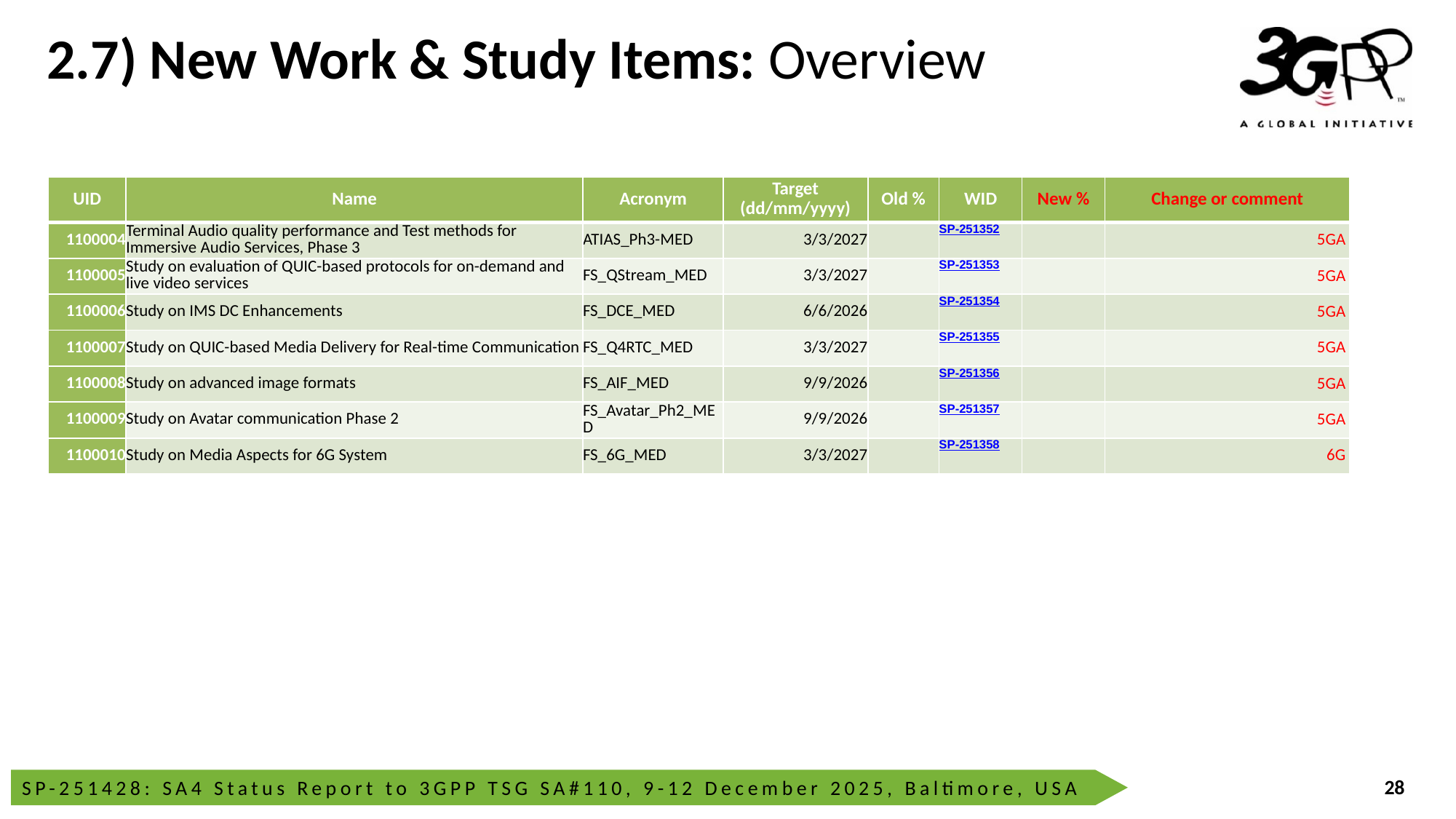

# 2.7) New Work & Study Items: Overview
| UID | Name | Acronym | Target (dd/mm/yyyy) | Old % | WID | New % | Change or comment |
| --- | --- | --- | --- | --- | --- | --- | --- |
| 1100004 | Terminal Audio quality performance and Test methods for Immersive Audio Services, Phase 3 | ATIAS\_Ph3-MED | 3/3/2027 |  | SP-251352 |  | 5GA |
| 1100005 | Study on evaluation of QUIC-based protocols for on-demand and live video services | FS\_QStream\_MED | 3/3/2027 |  | SP-251353 |  | 5GA |
| 1100006 | Study on IMS DC Enhancements | FS\_DCE\_MED | 6/6/2026 |  | SP-251354 |  | 5GA |
| 1100007 | Study on QUIC-based Media Delivery for Real-time Communication | FS\_Q4RTC\_MED | 3/3/2027 |  | SP-251355 |  | 5GA |
| 1100008 | Study on advanced image formats | FS\_AIF\_MED | 9/9/2026 |  | SP-251356 |  | 5GA |
| 1100009 | Study on Avatar communication Phase 2 | FS\_Avatar\_Ph2\_MED | 9/9/2026 |  | SP-251357 |  | 5GA |
| 1100010 | Study on Media Aspects for 6G System | FS\_6G\_MED | 3/3/2027 |  | SP-251358 |  | 6G |